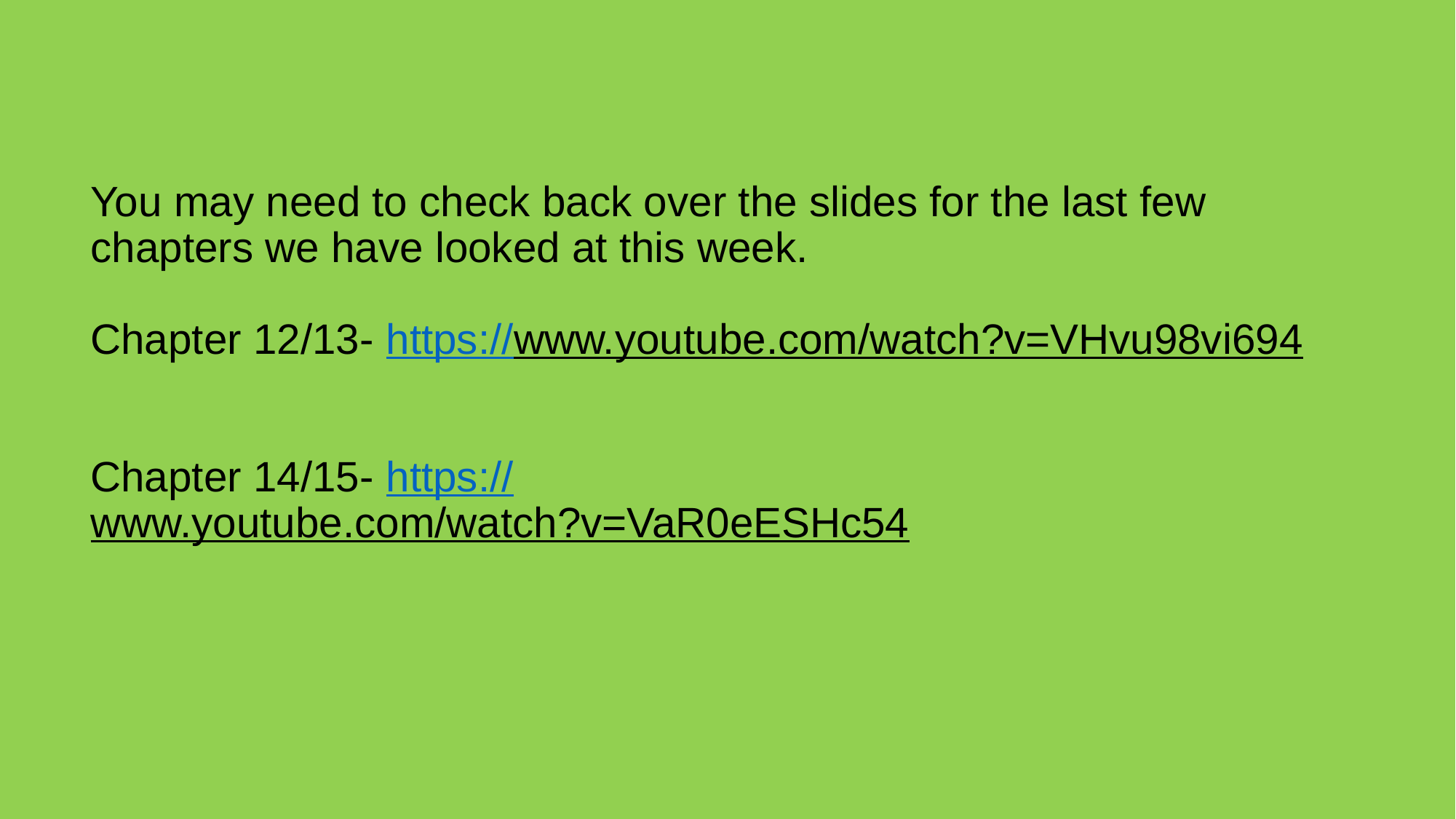

# You may need to check back over the slides for the last few chapters we have looked at this week. Chapter 12/13- https://www.youtube.com/watch?v=VHvu98vi694 Chapter 14/15- https://www.youtube.com/watch?v=VaR0eESHc54